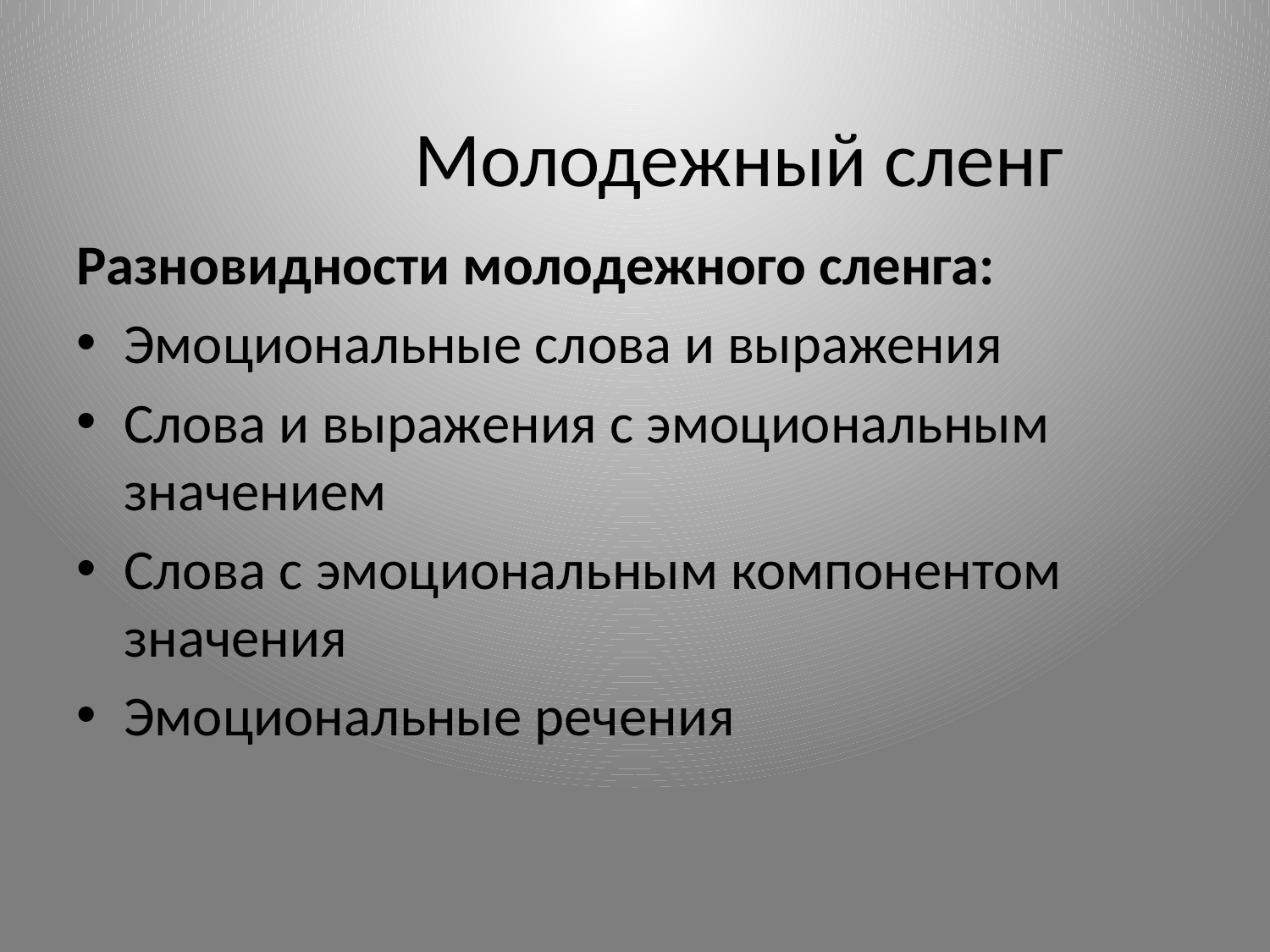

# Молодежный сленг
Разновидности молодежного сленга:
Эмоциональные слова и выражения
Слова и выражения с эмоциональным значением
Слова с эмоциональным компонентом значения
Эмоциональные речения